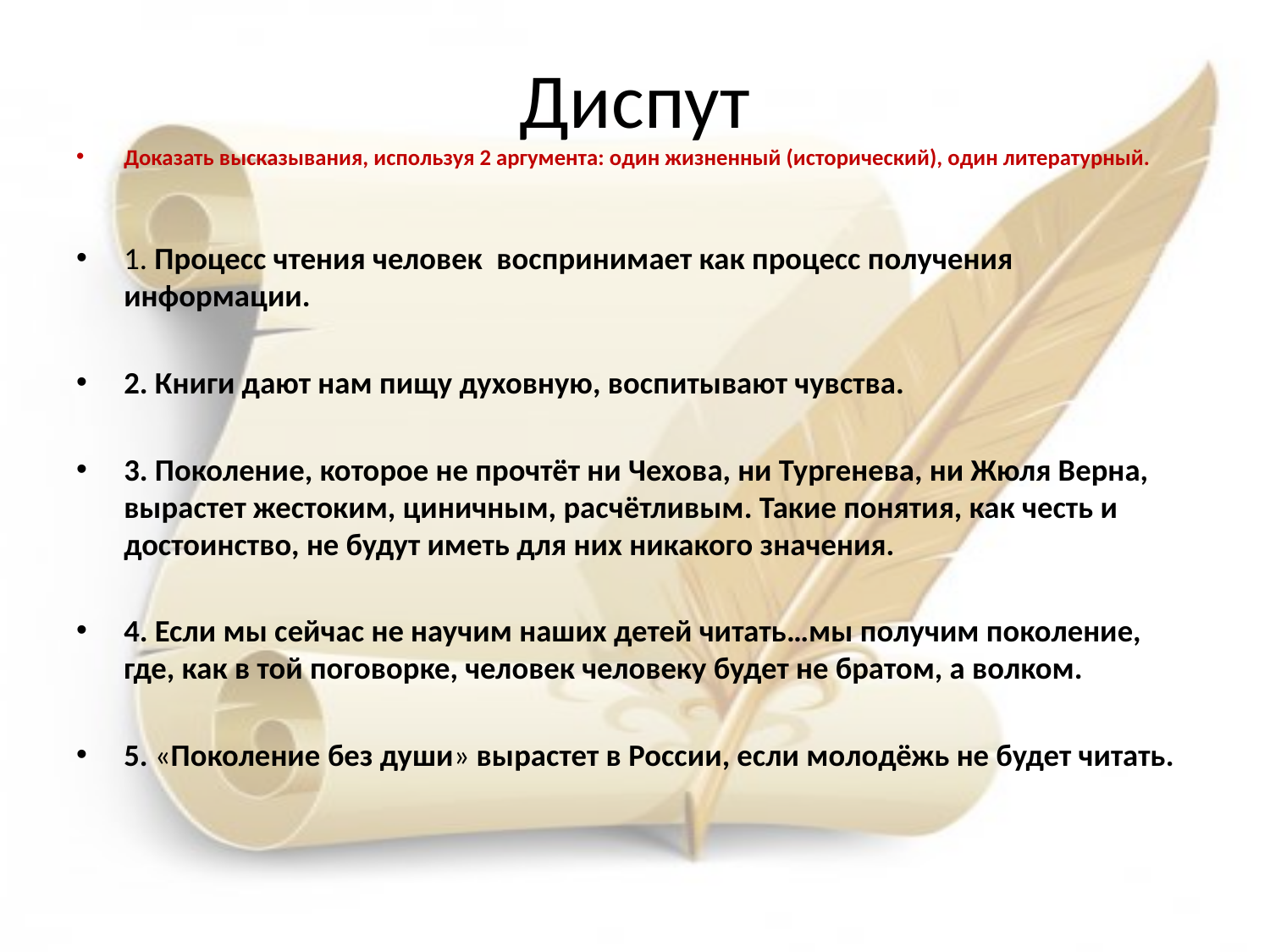

# Диспут
Доказать высказывания, используя 2 аргумента: один жизненный (исторический), один литературный.

1. Процесс чтения человек  воспринимает как процесс получения информации.

2. Книги дают нам пищу духовную, воспитывают чувства.

3. Поколение, которое не прочтёт ни Чехова, ни Тургенева, ни Жюля Верна, вырастет жестоким, циничным, расчётливым. Такие понятия, как честь и достоинство, не будут иметь для них никакого значения.

4. Если мы сейчас не научим наших детей читать…мы получим поколение, где, как в той поговорке, человек человеку будет не братом, а волком.

5. «Поколение без души» вырастет в России, если молодёжь не будет читать.